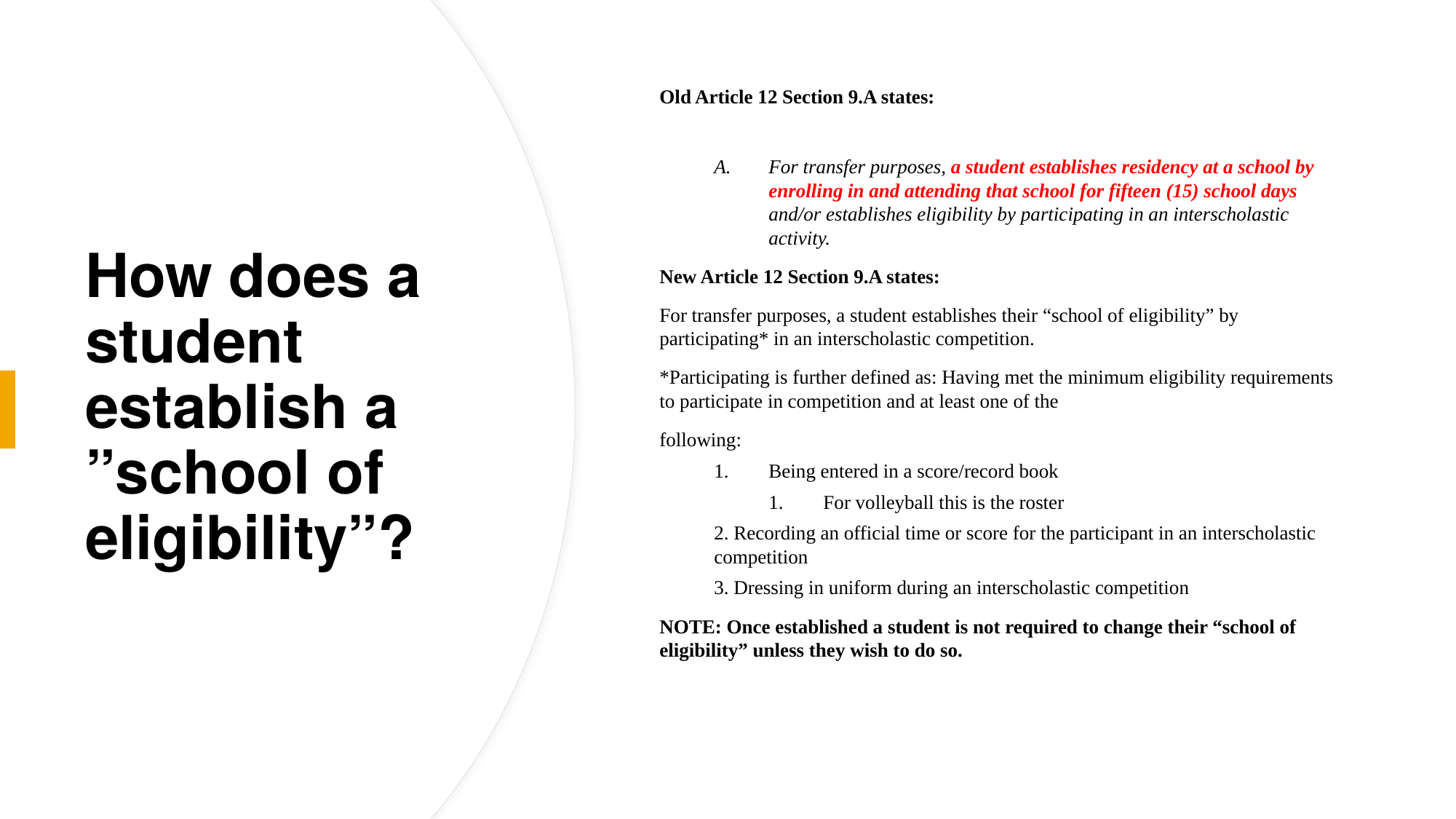

Old Article 12 Section 9.A states:

For transfer purposes, a student establishes residency at a school by enrolling in and attending that school for fifteen (15) school days and/or establishes eligibility by participating in an interscholastic activity.
New Article 12 Section 9.A states:
For transfer purposes, a student establishes their “school of eligibility” by participating* in an interscholastic competition.
*Participating is further defined as: Having met the minimum eligibility requirements to participate in competition and at least one of the
following:
Being entered in a score/record book
For volleyball this is the roster
2. Recording an official time or score for the participant in an interscholastic competition
3. Dressing in uniform during an interscholastic competition
NOTE: Once established a student is not required to change their “school of eligibility” unless they wish to do so.

# How does a student establish a ”school of eligibility”?